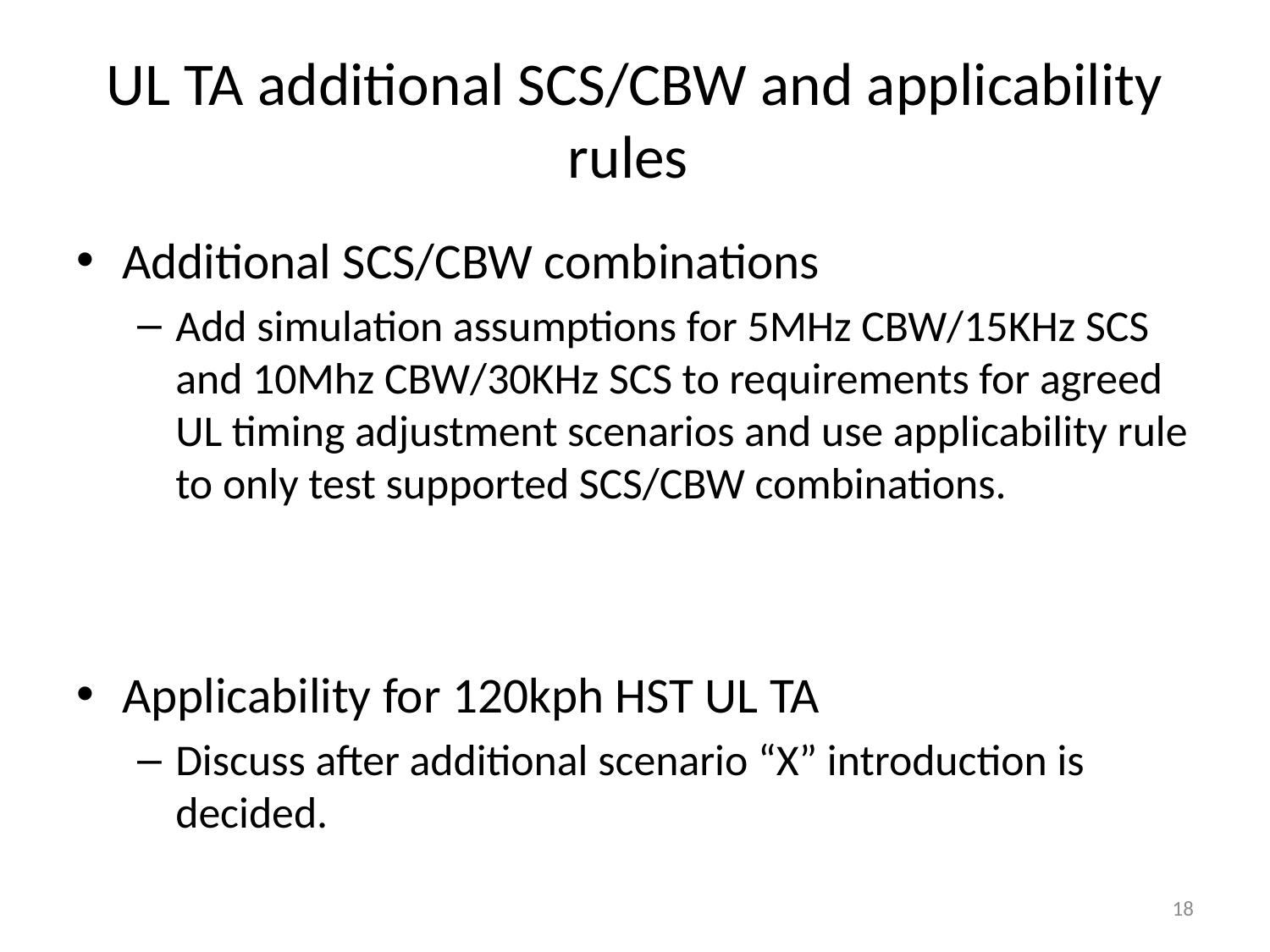

# UL TA additional SCS/CBW and applicability rules
Additional SCS/CBW combinations
Add simulation assumptions for 5MHz CBW/15KHz SCS and 10Mhz CBW/30KHz SCS to requirements for agreed UL timing adjustment scenarios and use applicability rule to only test supported SCS/CBW combinations.

Applicability for 120kph HST UL TA
Discuss after additional scenario “X” introduction is decided.

18